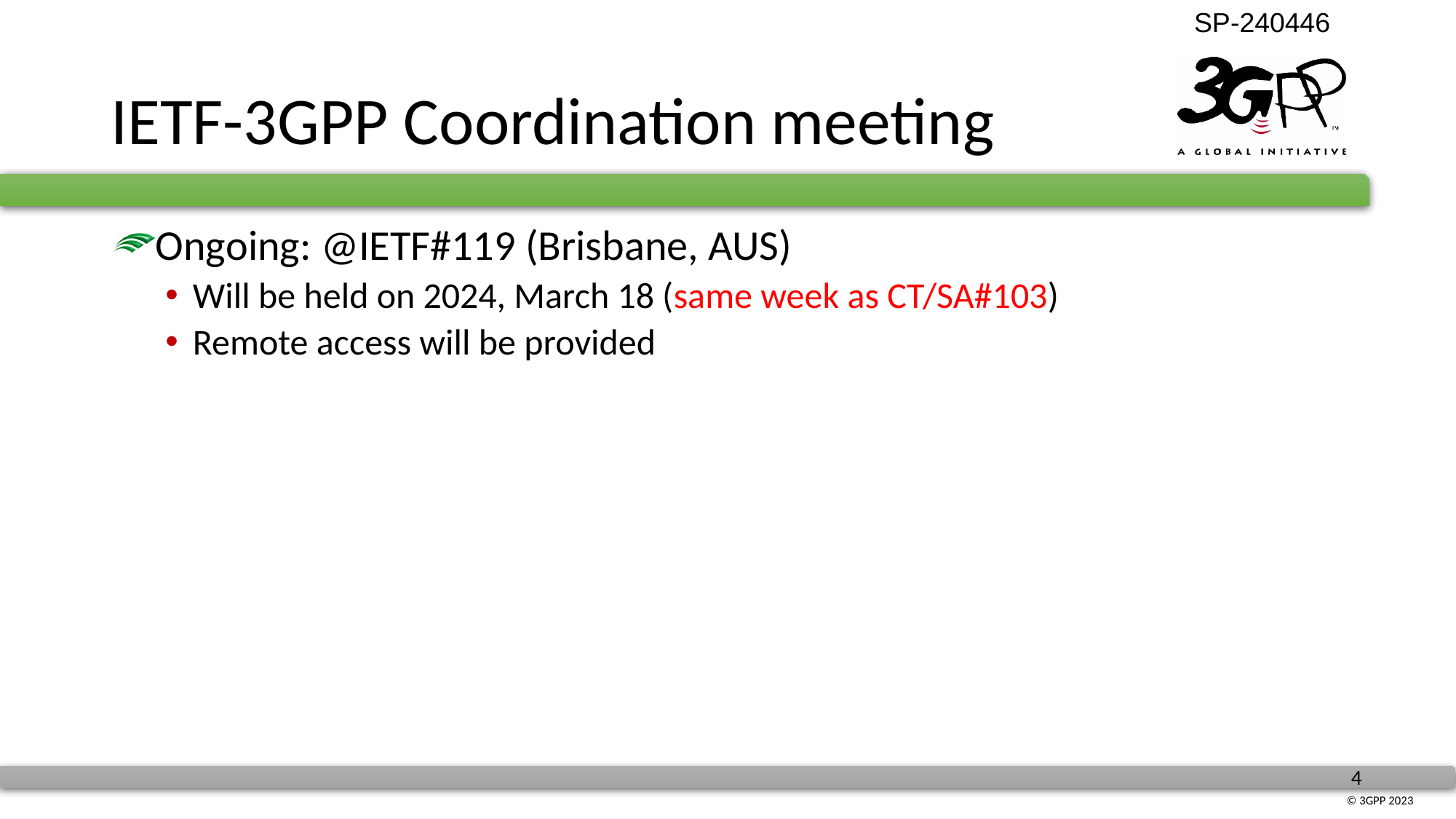

# IETF-3GPP Coordination meeting
Ongoing: @IETF#119 (Brisbane, AUS)
Will be held on 2024, March 18 (same week as CT/SA#103)
Remote access will be provided